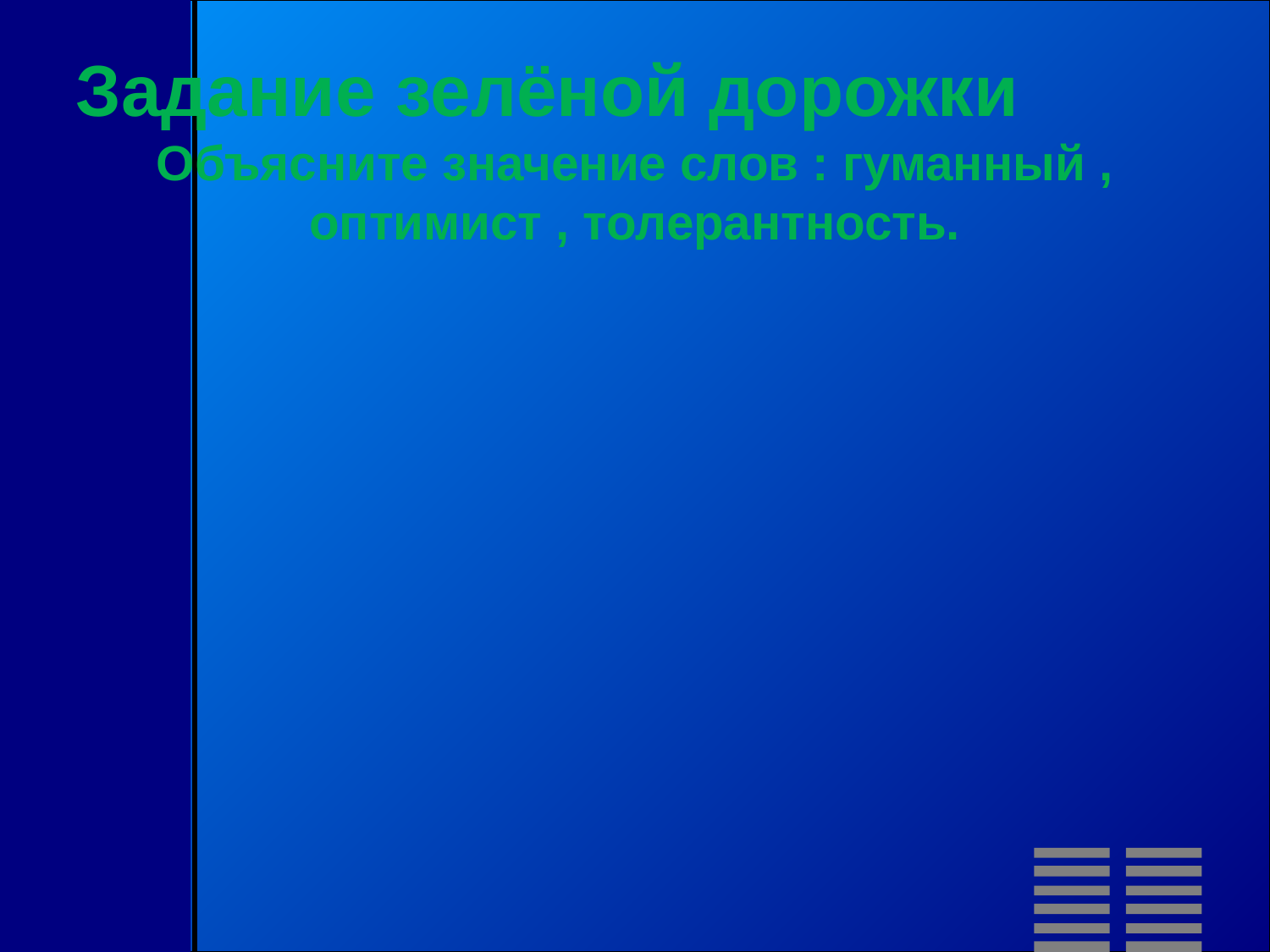

Задание зелёной дорожки
Объясните значение слов : гуманный , оптимист , толерантность.